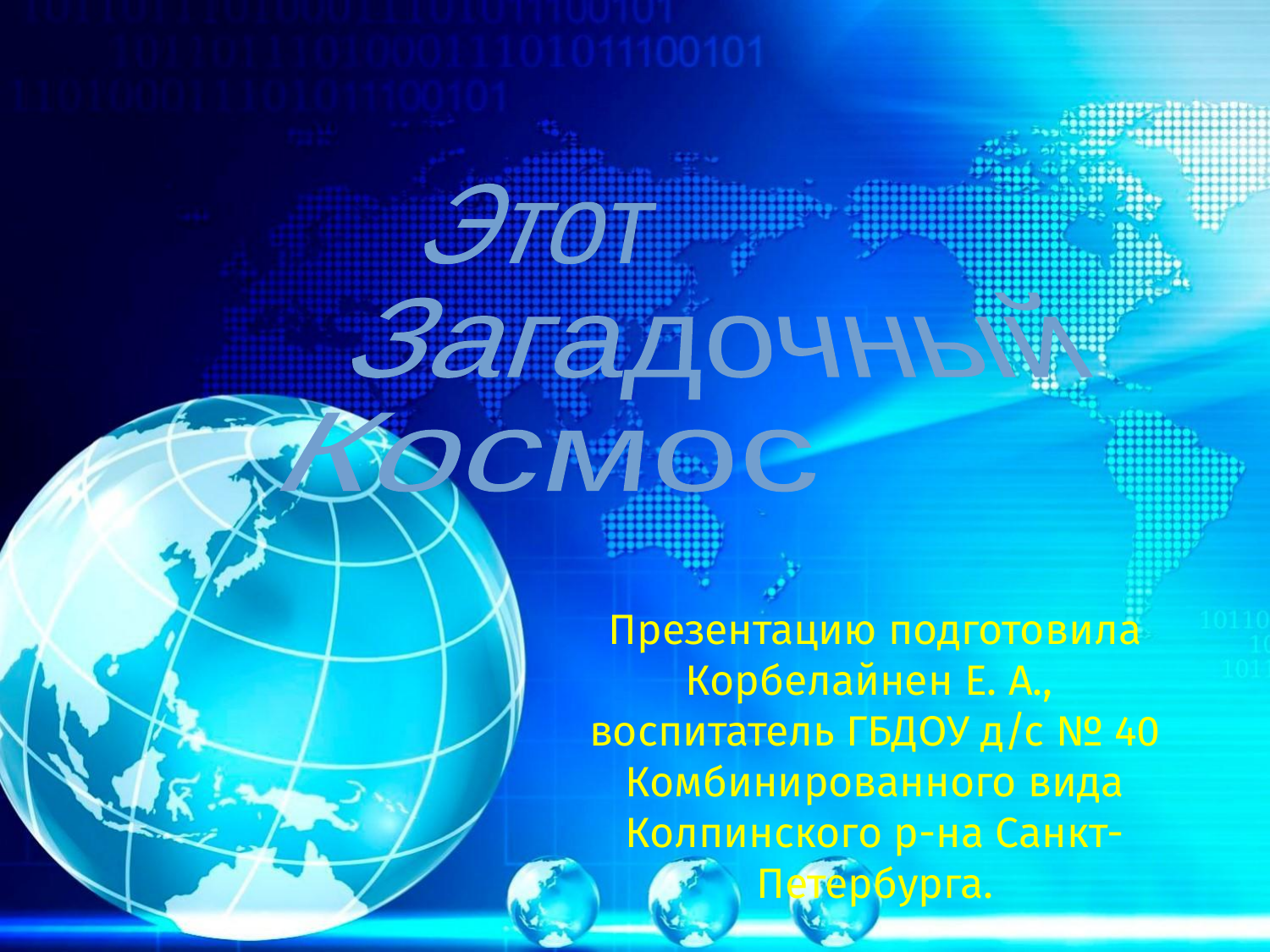

Этот
Загадочный
Космос

Презентацию подготовила Корбелайнен Е. А.,
воспитатель ГБДОУ д/с № 40 Комбинированного вида Колпинского р-на Санкт-Петербурга.